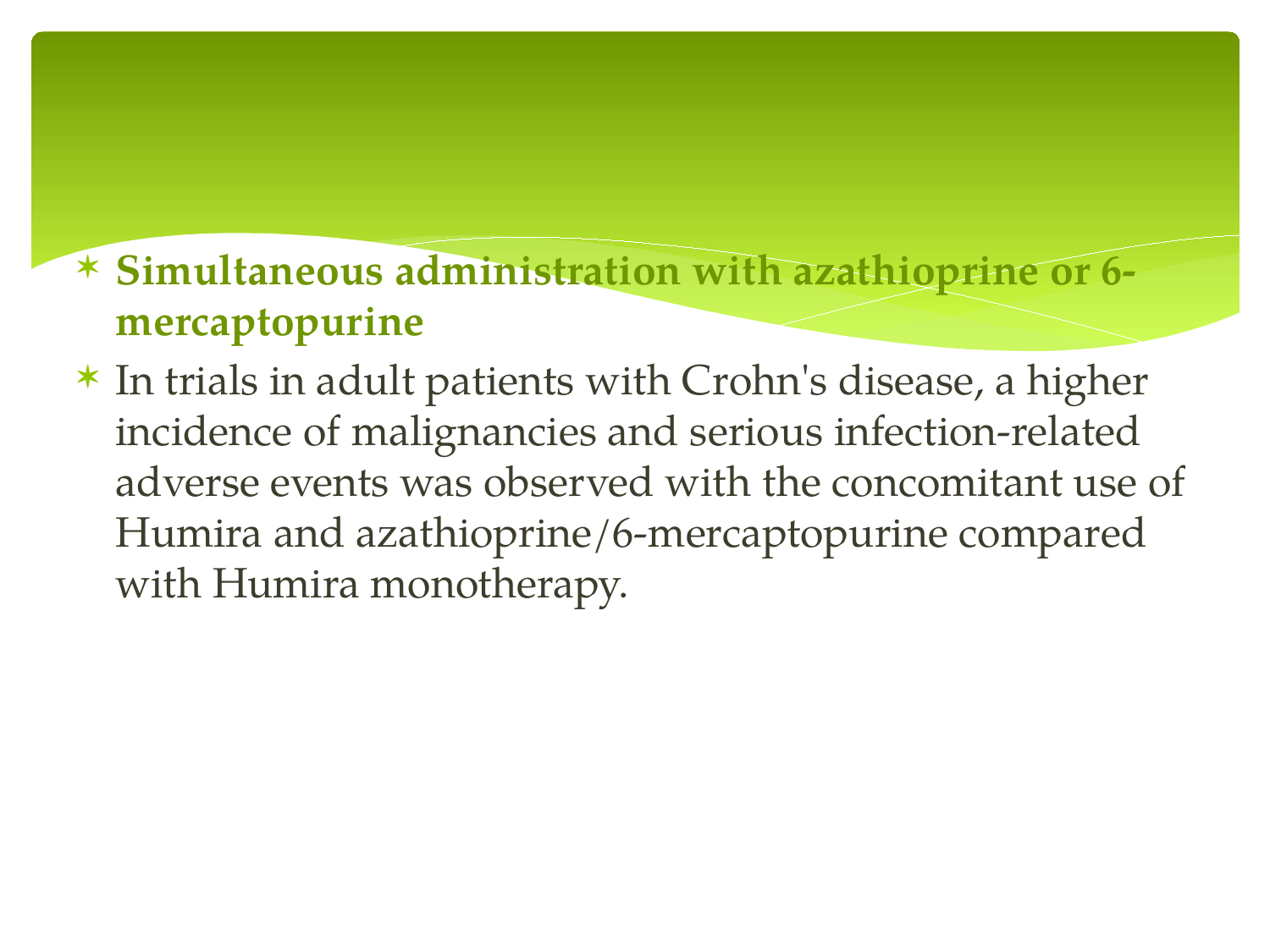

#
Simultaneous administration with azathioprine or 6-mercaptopurine
In trials in adult patients with Crohn's disease, a higher incidence of malignancies and serious infection-related adverse events was observed with the concomitant use of Humira and azathioprine/6-mercaptopurine compared with Humira monotherapy.